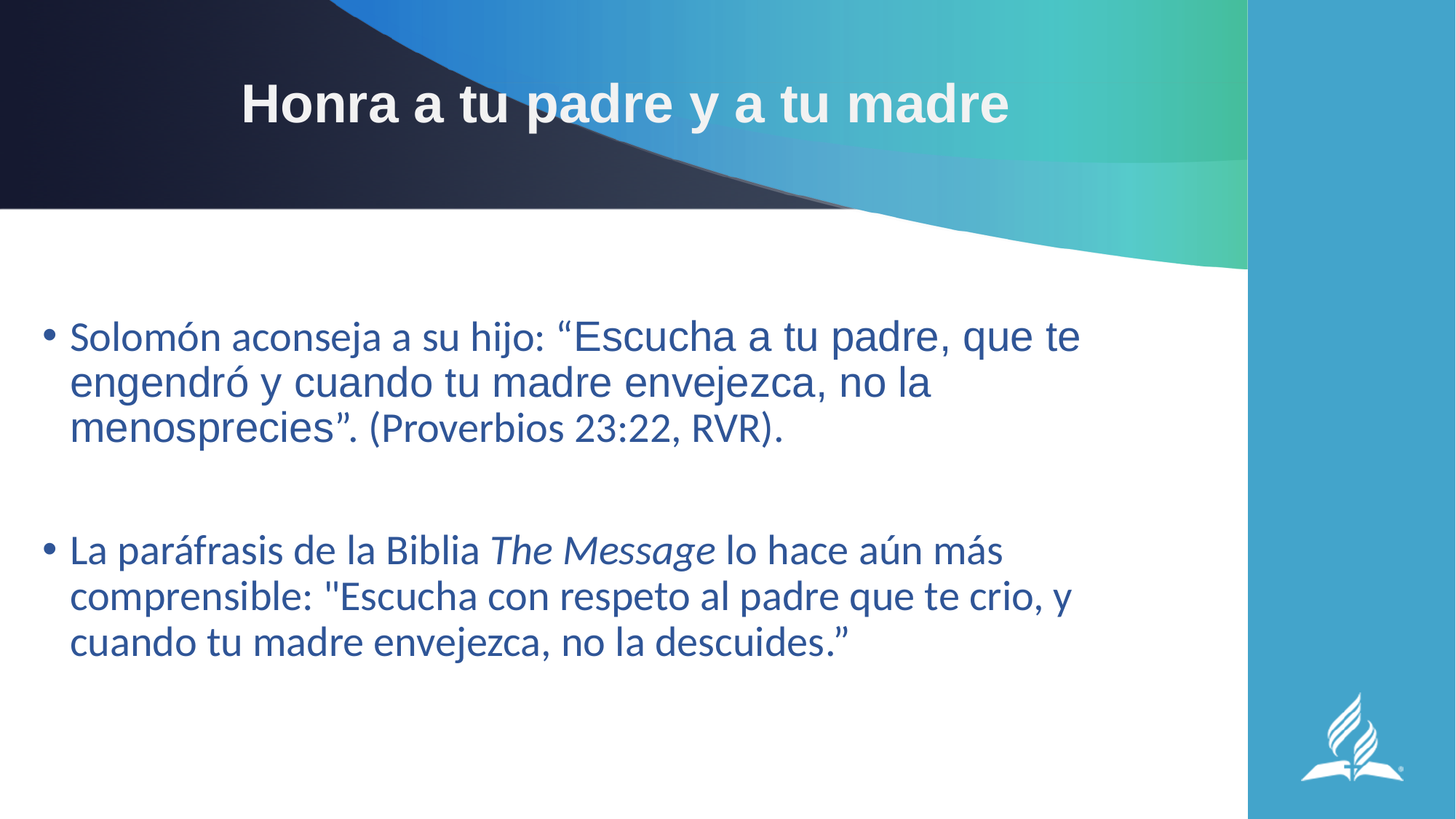

# Honra a tu padre y a tu madre
Solomón aconseja a su hijo: “Escucha a tu padre, que te engendró y cuando tu madre envejezca, no la menosprecies”. (Proverbios 23:22, RVR).

La paráfrasis de la Biblia The Message lo hace aún más comprensible: "Escucha con respeto al padre que te crio, y cuando tu madre envejezca, no la descuides.”